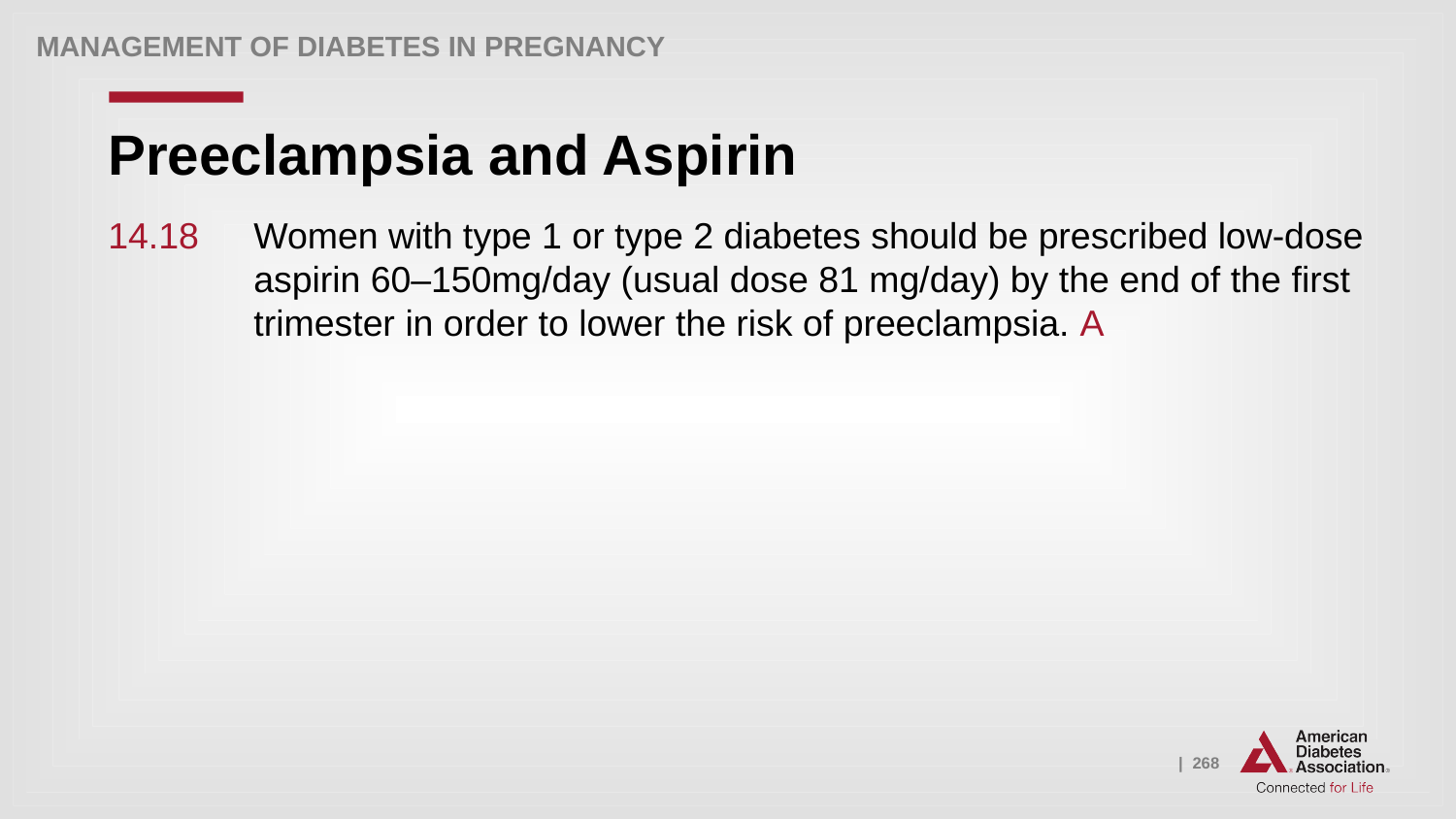

Management of Diabetes in Pregnancy
# Preeclampsia and Aspirin
14.18 	Women with type 1 or type 2 diabetes should be prescribed low-dose 	aspirin 60–150mg/day (usual dose 81 mg/day) by the end of the first 	trimester in order to lower the risk of preeclampsia. A